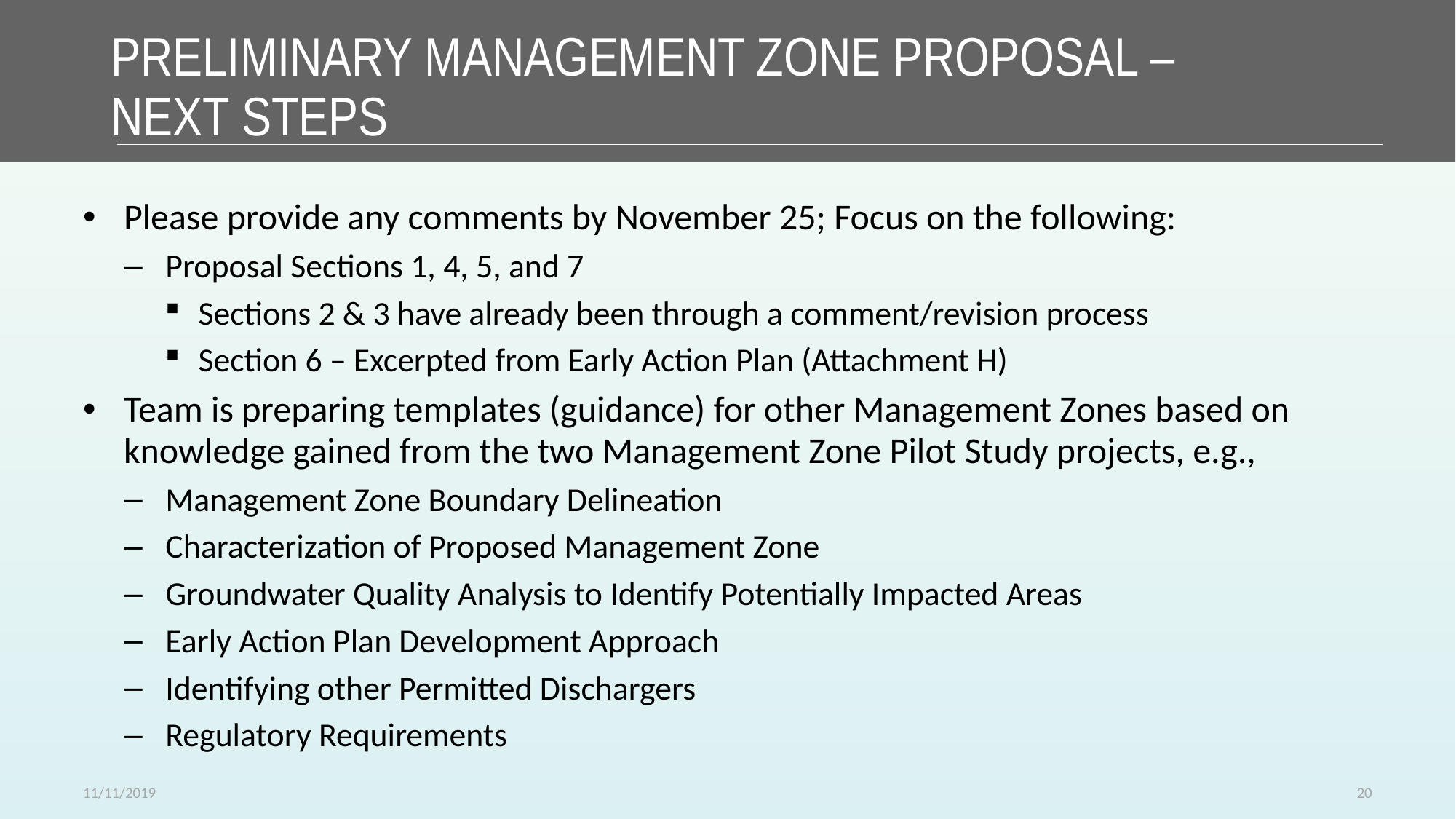

# Preliminary Management Zone Proposal – Next Steps
Please provide any comments by November 25; Focus on the following:
Proposal Sections 1, 4, 5, and 7
Sections 2 & 3 have already been through a comment/revision process
Section 6 – Excerpted from Early Action Plan (Attachment H)
Team is preparing templates (guidance) for other Management Zones based on knowledge gained from the two Management Zone Pilot Study projects, e.g.,
Management Zone Boundary Delineation
Characterization of Proposed Management Zone
Groundwater Quality Analysis to Identify Potentially Impacted Areas
Early Action Plan Development Approach
Identifying other Permitted Dischargers
Regulatory Requirements

20
11/11/2019